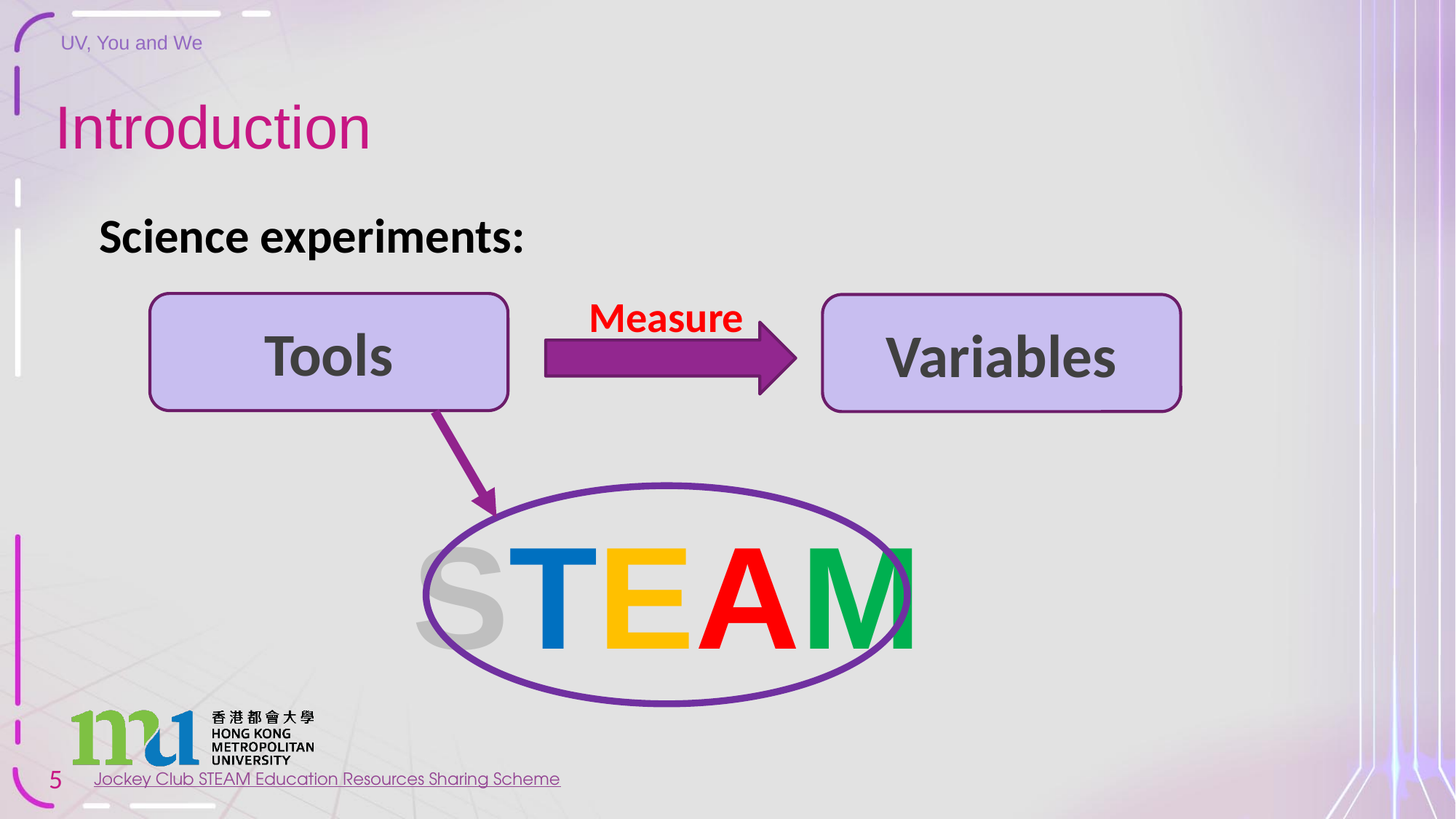

# Introduction
Science experiments:

Measure
Tools
Variables

STEAM